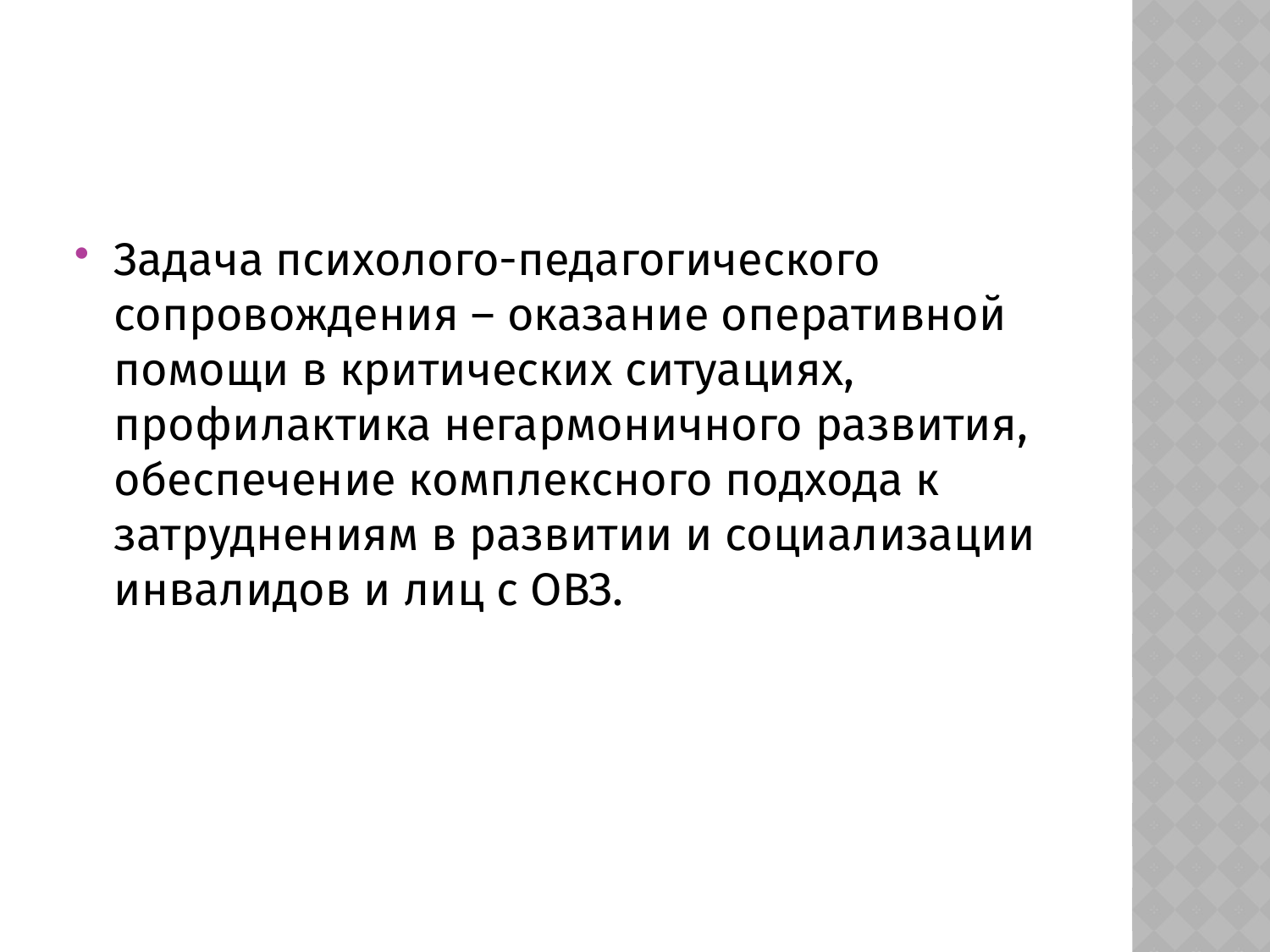

#
Задача психолого-педагогического сопровождения – оказание оперативной помощи в критических ситуациях, профилактика негармоничного развития, обеспечение комплексного подхода к затруднениям в развитии и социализации  инвалидов и лиц с ОВЗ.